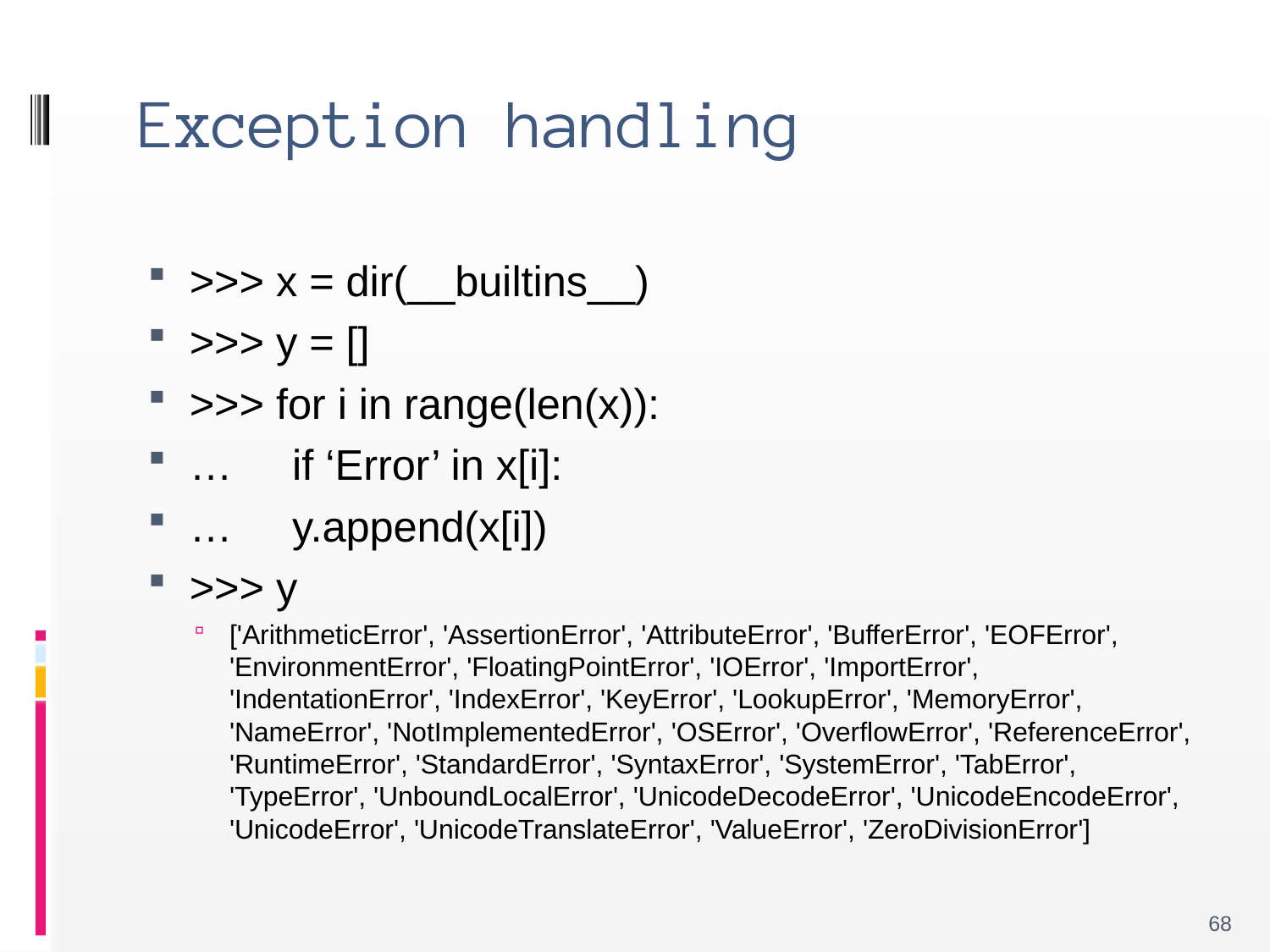

# Exception handling
>>> x = dir(__builtins__)
>>> y = []
>>> for i in range(len(x)):
…		if ‘Error’ in x[i]:
…			y.append(x[i])
>>> y
['ArithmeticError', 'AssertionError', 'AttributeError', 'BufferError', 'EOFError', 'EnvironmentError', 'FloatingPointError', 'IOError', 'ImportError', 'IndentationError', 'IndexError', 'KeyError', 'LookupError', 'MemoryError', 'NameError', 'NotImplementedError', 'OSError', 'OverflowError', 'ReferenceError', 'RuntimeError', 'StandardError', 'SyntaxError', 'SystemError', 'TabError', 'TypeError', 'UnboundLocalError', 'UnicodeDecodeError', 'UnicodeEncodeError', 'UnicodeError', 'UnicodeTranslateError', 'ValueError', 'ZeroDivisionError']
68